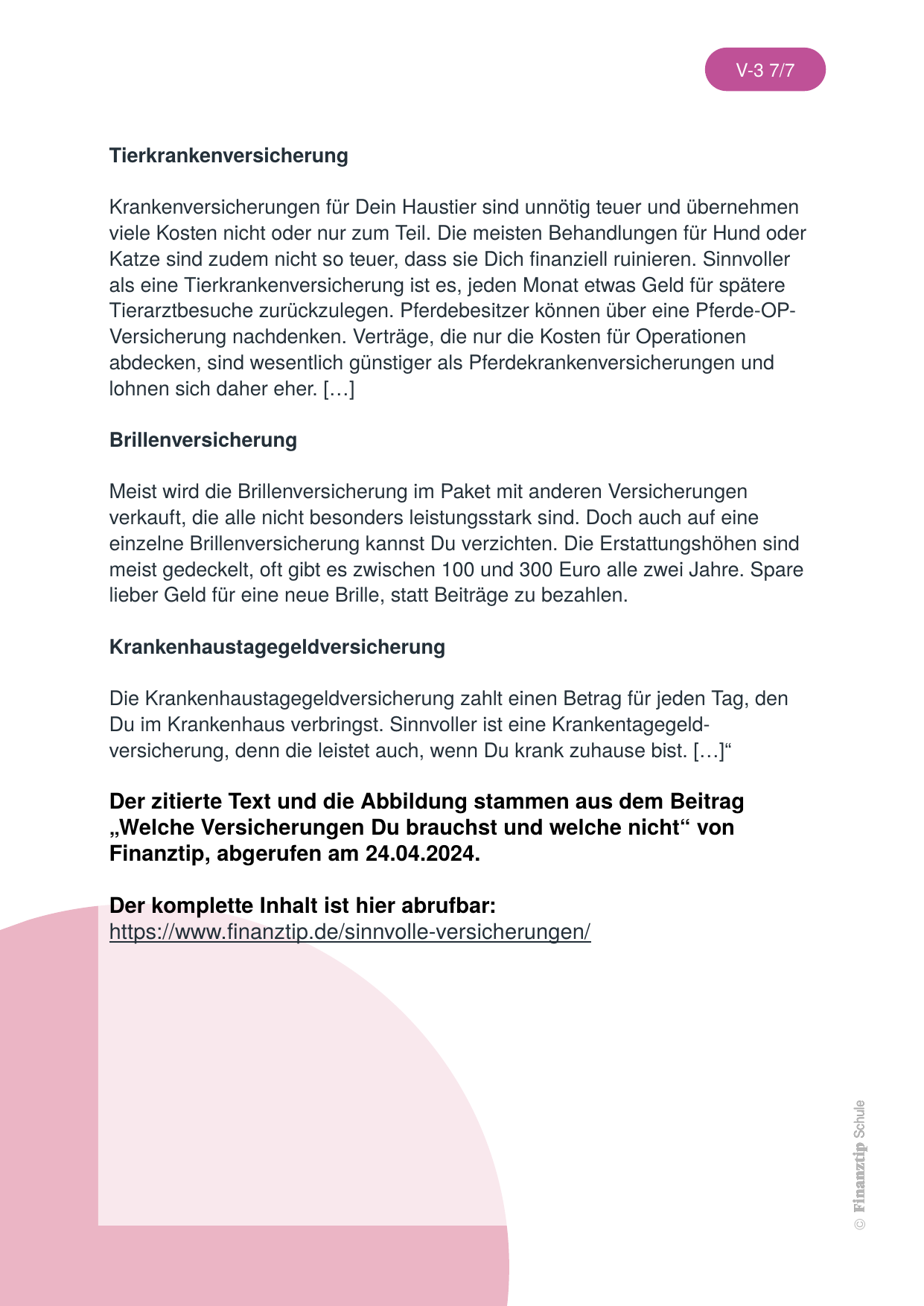

Tierkrankenversicherung

Krankenversicherungen für Dein Haustier sind unnötig teuer und übernehmen viele Kosten nicht oder nur zum Teil. Die meisten Behandlungen für Hund oder Katze sind zudem nicht so teuer, dass sie Dich finanziell ruinieren. Sinnvoller als eine Tierkrankenversicherung ist es, jeden Monat etwas Geld für spätere Tierarztbesuche zurückzulegen. Pferdebesitzer können über eine Pferde-OP-Versicherung nachdenken. Verträge, die nur die Kosten für Operationen abdecken, sind wesentlich günstiger als Pferdekrankenversicherungen und lohnen sich daher eher. […]

Brillenversicherung

Meist wird die Brillenversicherung im Paket mit anderen Versicherungen verkauft, die alle nicht besonders leistungsstark sind. Doch auch auf eine einzelne Brillenversicherung kannst Du verzichten. Die Erstattungshöhen sind meist gedeckelt, oft gibt es zwischen 100 und 300 Euro alle zwei Jahre. Spare lieber Geld für eine neue Brille, statt Beiträge zu bezahlen.

Krankenhaustagegeldversicherung

Die Krankenhaustagegeldversicherung zahlt einen Betrag für jeden Tag, den Du im Krankenhaus verbringst. Sinnvoller ist eine Krankentagegeld-versicherung, denn die leistet auch, wenn Du krank zuhause bist. […]“

Der zitierte Text und die Abbildung stammen aus dem Beitrag „Welche Ver­si­che­rungen Du brauchst und welche nicht“ von Finanztip, abgerufen am 24.04.2024.

Der komplette Inhalt ist hier abrufbar:
https://www.finanztip.de/sinnvolle-versicherungen/